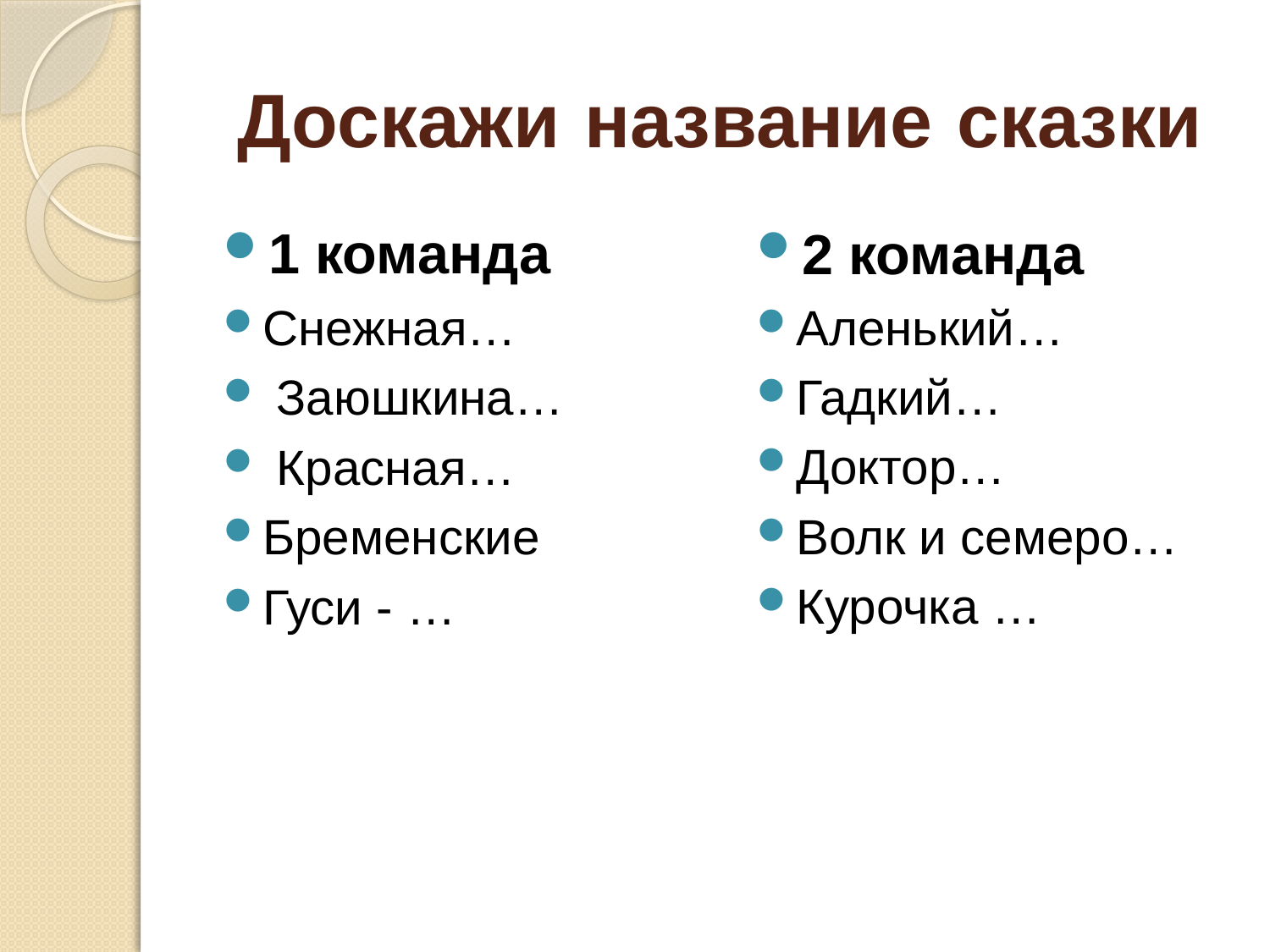

# Доскажи название сказки
1 команда
Снежная…
 Заюшкина…
 Красная…
Бременские
Гуси - …
2 команда
Аленький…
Гадкий…
Доктор…
Волк и семеро…
Курочка …